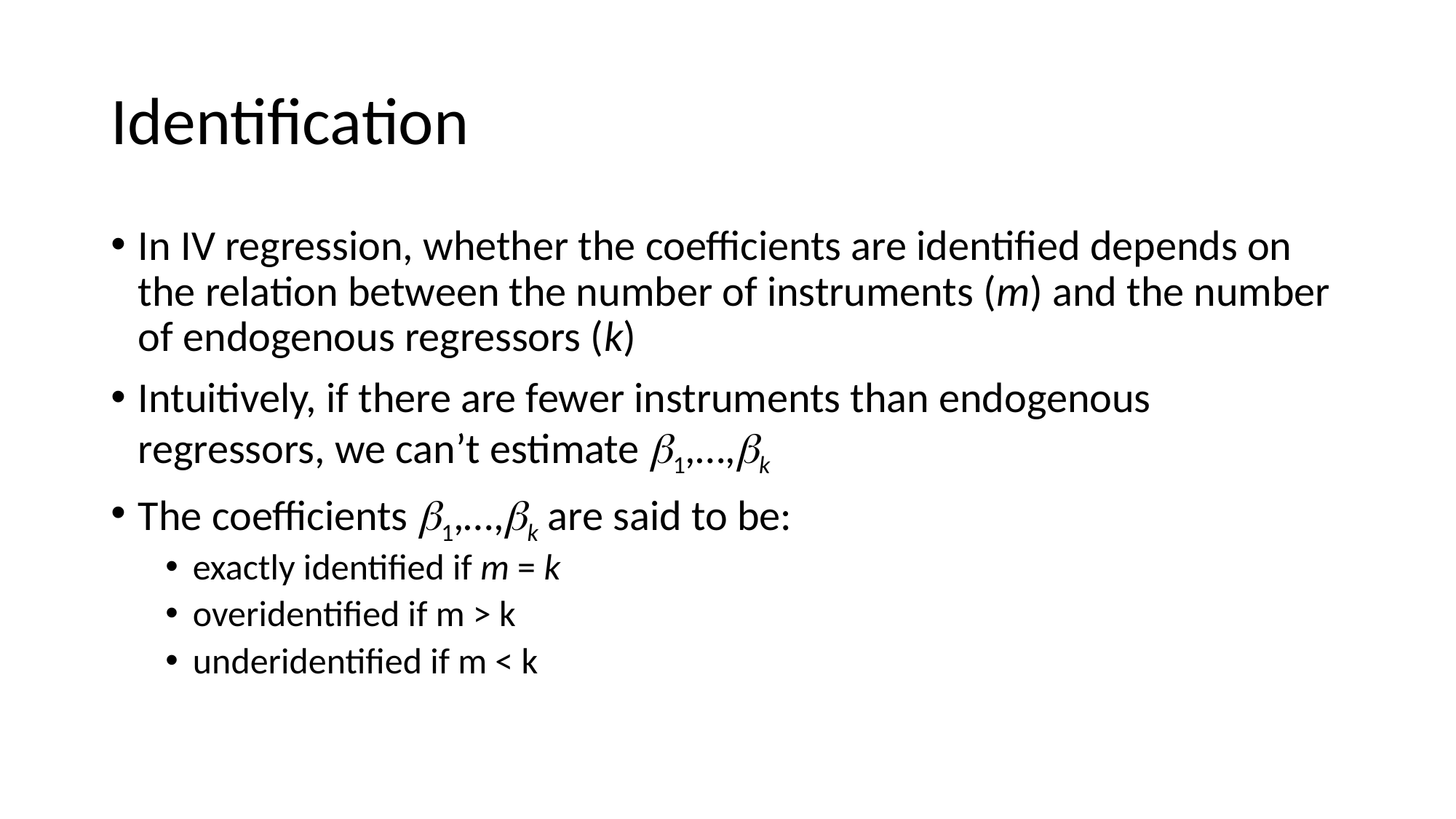

# Identification
In IV regression, whether the coefficients are identified depends on the relation between the number of instruments (m) and the number of endogenous regressors (k)
Intuitively, if there are fewer instruments than endogenous regressors, we can’t estimate β1,…,βk
The coefficients β1,…,βk are said to be:
exactly identified if m = k
overidentified if m > k
underidentified if m < k